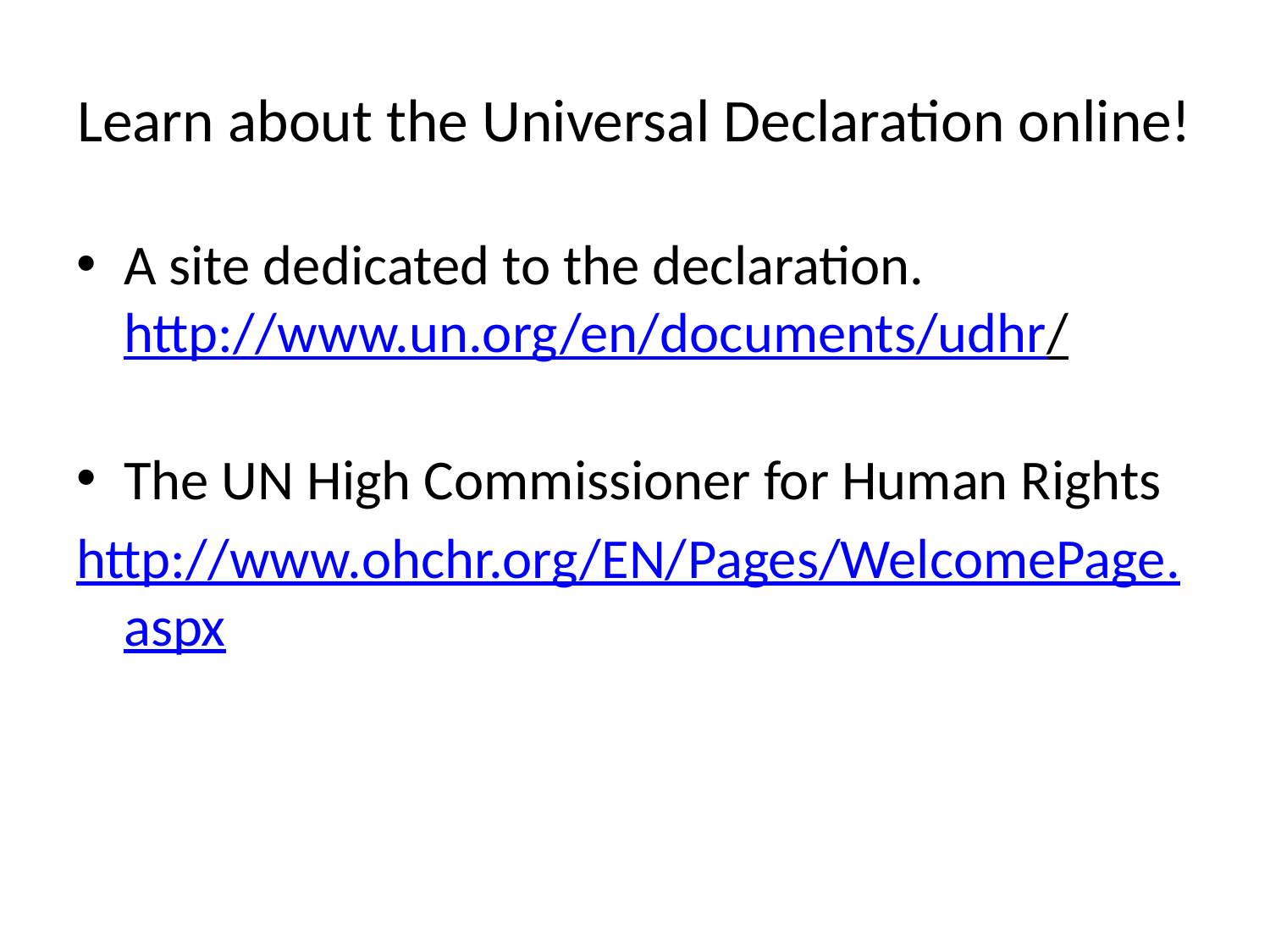

# Learn about the Universal Declaration online!
A site dedicated to the declaration.
http://www.un.org/en/documents/udhr/
The UN High Commissioner for Human Rights
http://www.ohchr.org/EN/Pages/WelcomePage.aspx